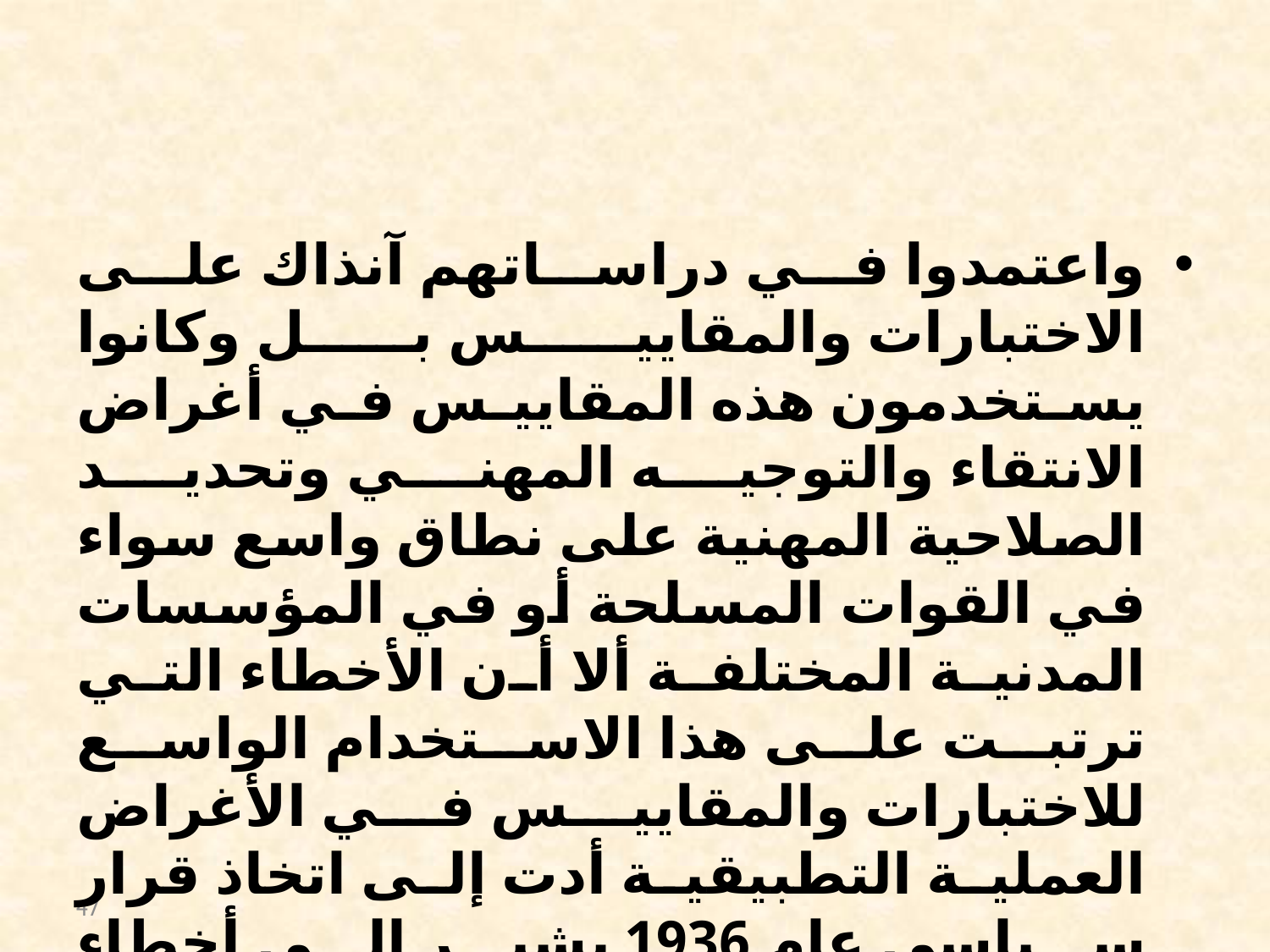

#
واعتمدوا في دراساتهم آنذاك على الاختبارات والمقاييس بل وكانوا يستخدمون هذه المقاييس في أغراض الانتقاء والتوجيه المهني وتحديد الصلاحية المهنية على نطاق واسع سواء في القوات المسلحة أو في المؤسسات المدنية المختلفة ألا أن الأخطاء التي ترتبت على هذا الاستخدام الواسع للاختبارات والمقاييس في الأغراض العملية التطبيقية أدت إلى اتخاذ قرار سياسي عام 1936 يشير إلى أخطاء القياس العقلي والنفسي ويحذر من أخطاره على البناء الاشتراكي.

47